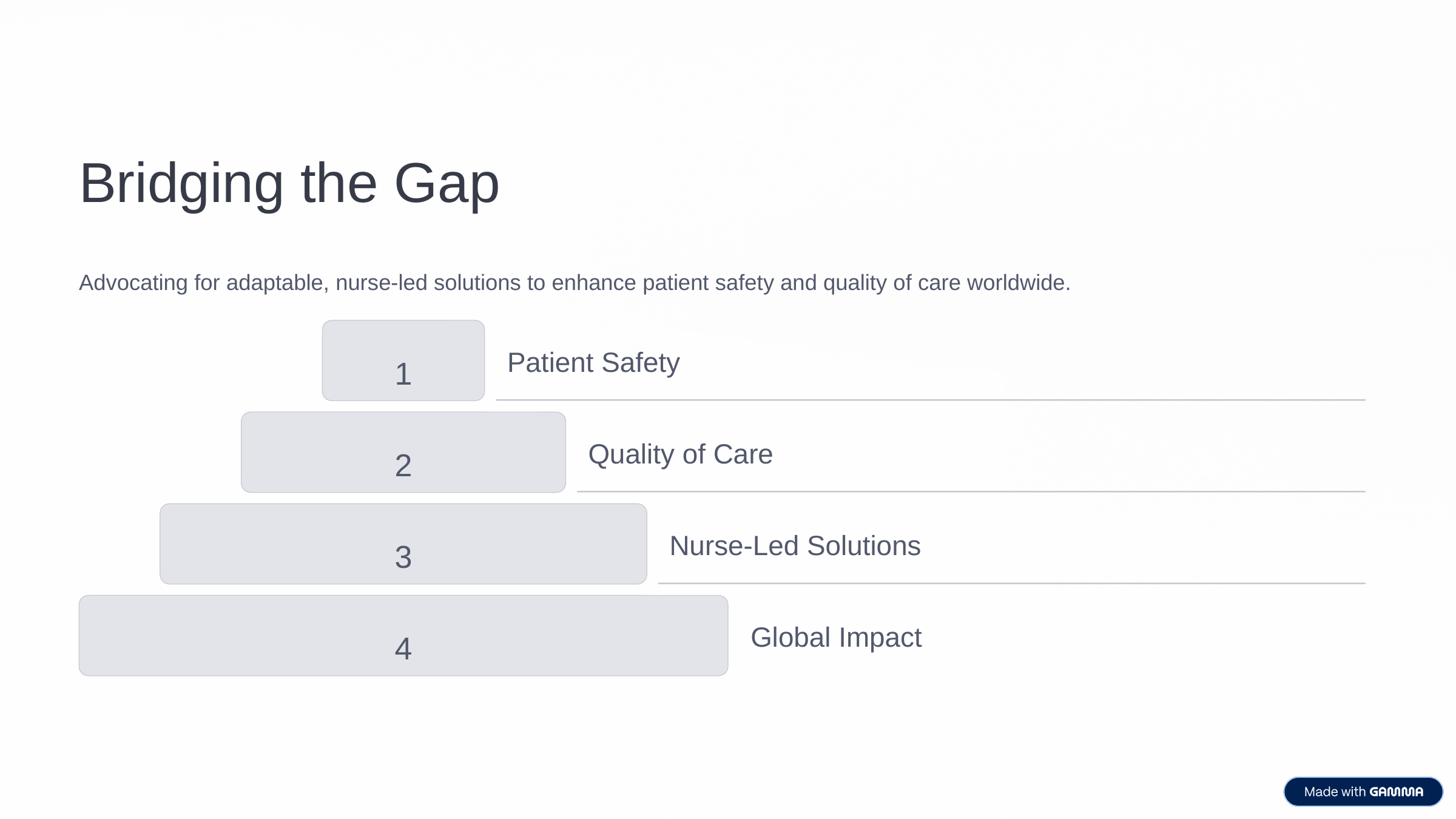

Bridging the Gap
Advocating for adaptable, nurse-led solutions to enhance patient safety and quality of care worldwide.

1
Patient Safety

2
Quality of Care

3
Nurse-Led Solutions

4
Global Impact